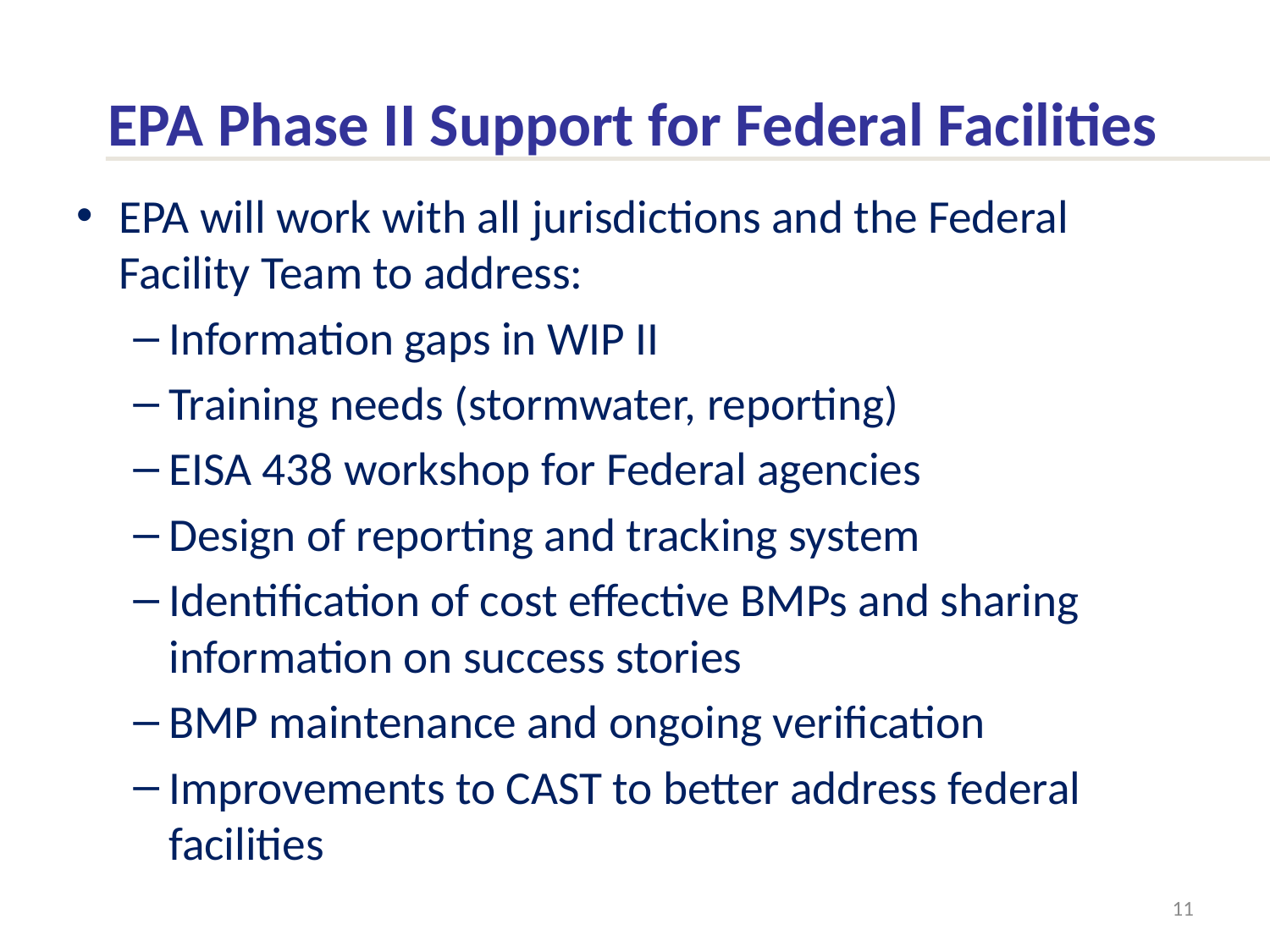

# EPA Phase II Support for Federal Facilities

EPA will work with all jurisdictions and the Federal Facility Team to address:
Information gaps in WIP II
Training needs (stormwater, reporting)
EISA 438 workshop for Federal agencies
Design of reporting and tracking system
Identification of cost effective BMPs and sharing information on success stories
BMP maintenance and ongoing verification
Improvements to CAST to better address federal facilities

11